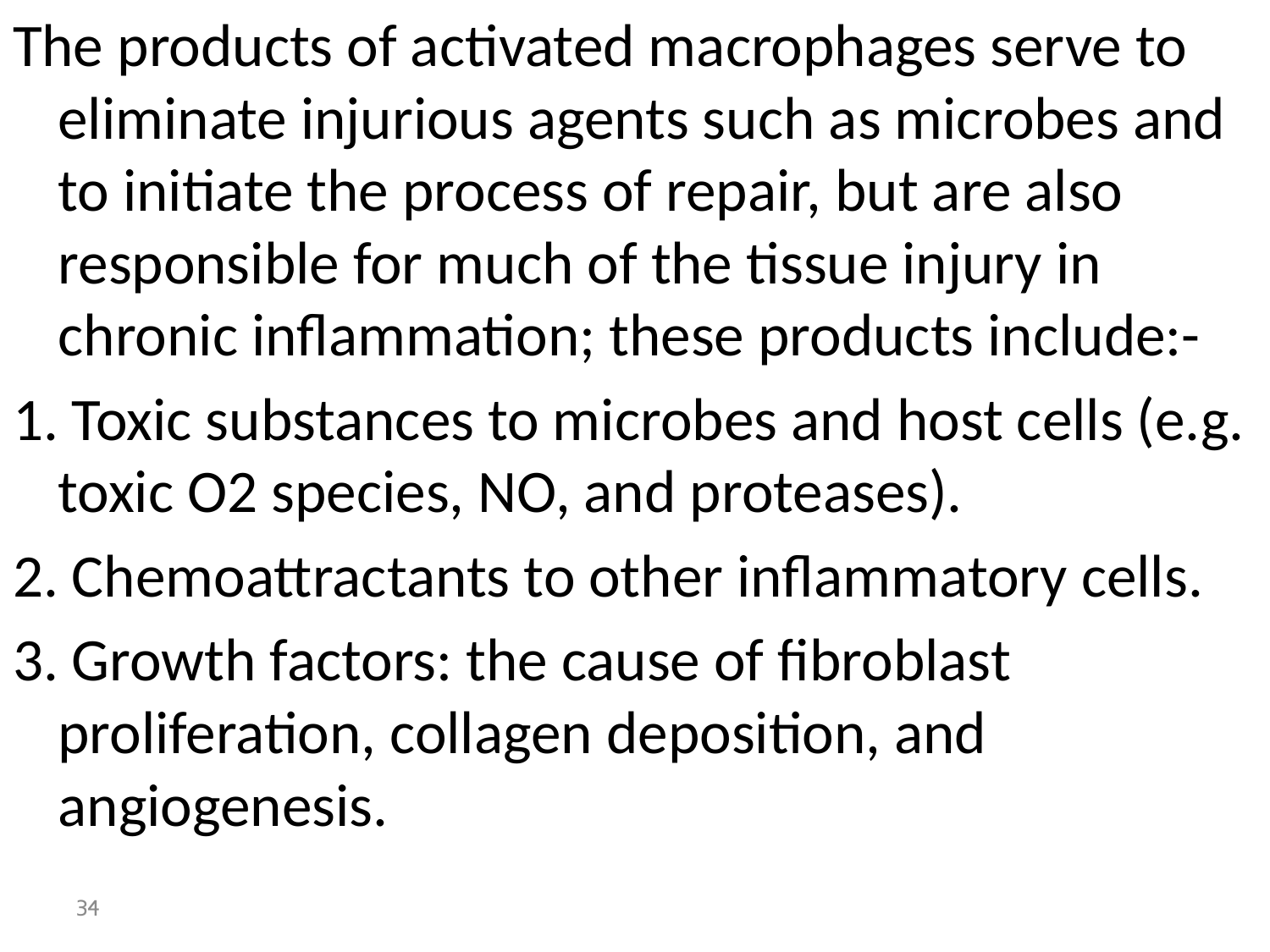

The products of activated macrophages serve to eliminate injurious agents such as microbes and to initiate the process of repair, but are also responsible for much of the tissue injury in chronic inflammation; these products include:-
1. Toxic substances to microbes and host cells (e.g. toxic O2 species, NO, and proteases).
2. Chemoattractants to other inflammatory cells.
3. Growth factors: the cause of fibroblast proliferation, collagen deposition, and angiogenesis.

34